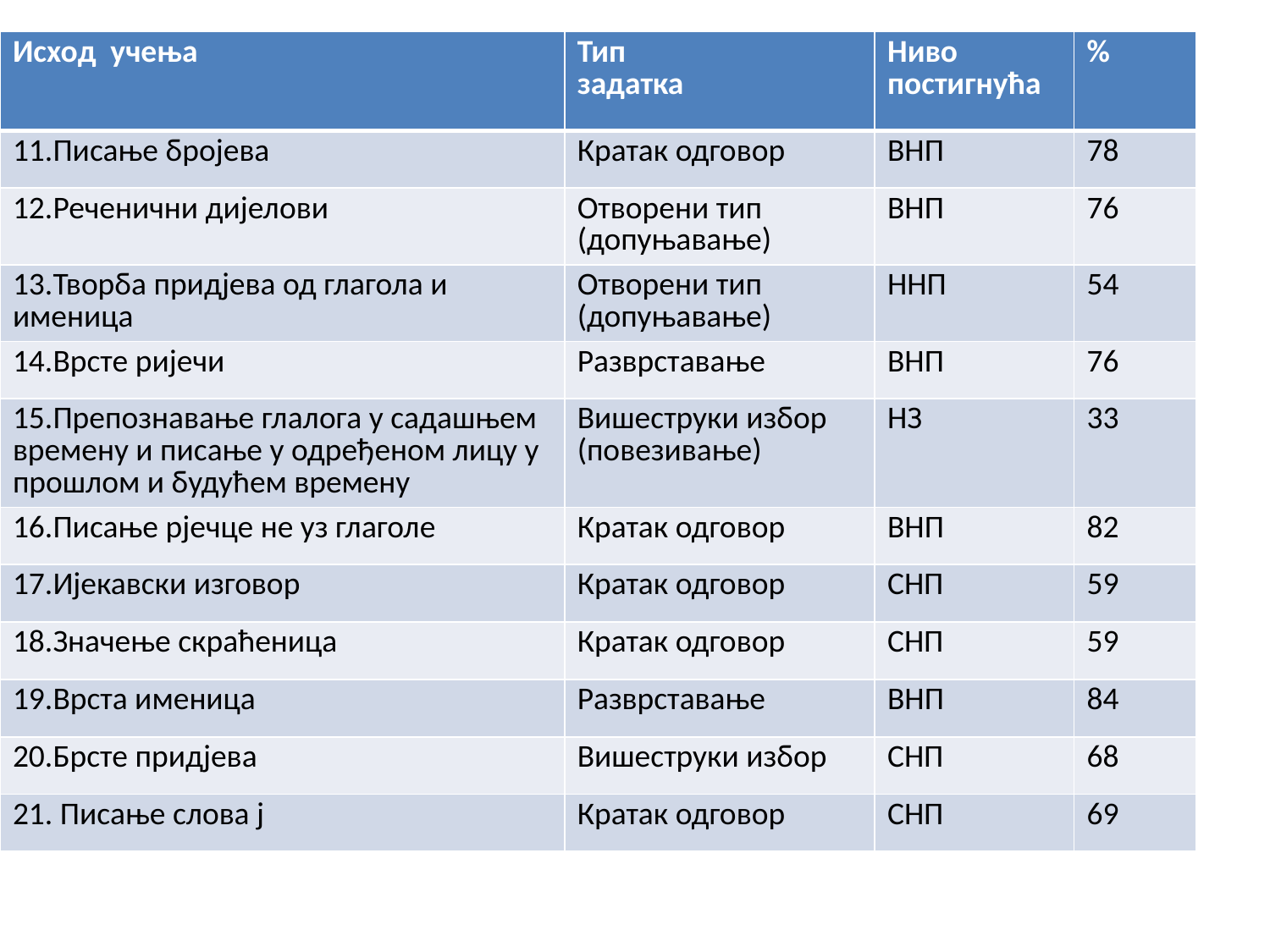

| Исход учења | Тип задатка | Ниво постигнућа | % |
| --- | --- | --- | --- |
| 11.Писање бројева | Кратак одговор | ВНП | 78 |
| 12.Реченични дијелови | Отворени тип (допуњавање) | ВНП | 76 |
| 13.Творба придјева од глагола и именица | Отворени тип (допуњавање) | ННП | 54 |
| 14.Врсте ријечи | Разврставање | ВНП | 76 |
| 15.Препознавање глалога у садашњем времену и писање у одређеном лицу у прошлом и будућем времену | Вишеструки избор (повезивање) | НЗ | 33 |
| 16.Писање рјечце не уз глаголе | Кратак одговор | ВНП | 82 |
| 17.Ијекавски изговор | Кратак одговор | СНП | 59 |
| 18.Значење скраћеница | Кратак одговор | СНП | 59 |
| 19.Врста именица | Разврставање | ВНП | 84 |
| 20.Брсте придјева | Вишеструки избор | СНП | 68 |
| 21. Писање слова ј | Кратак одговор | СНП | 69 |